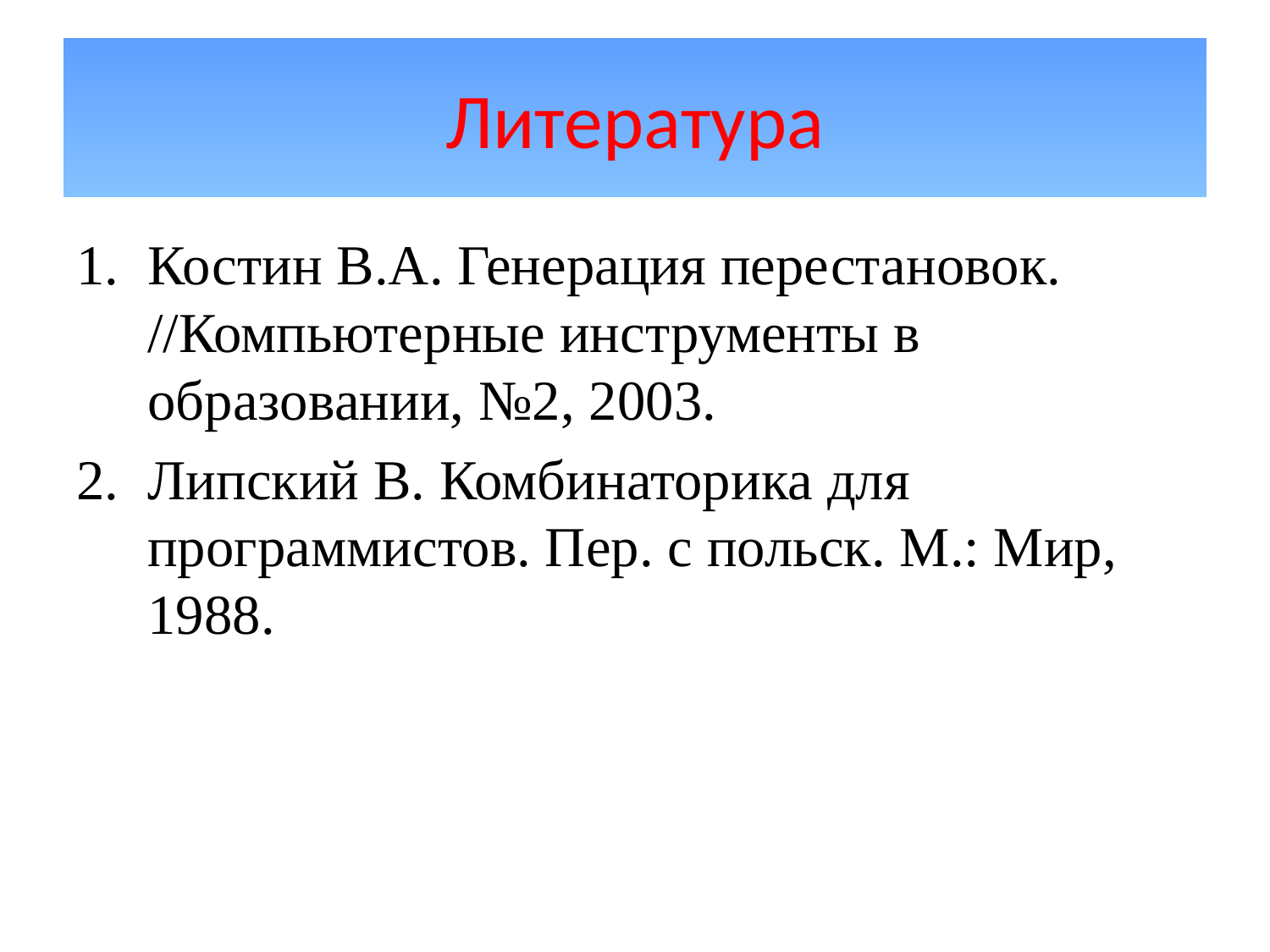

# Литература
Костин В.А. Генерация перестановок. //Компьютерные инструменты в образовании, №2, 2003.
Липский В. Комбинаторика для программистов. Пер. с польск. М.: Мир, 1988.